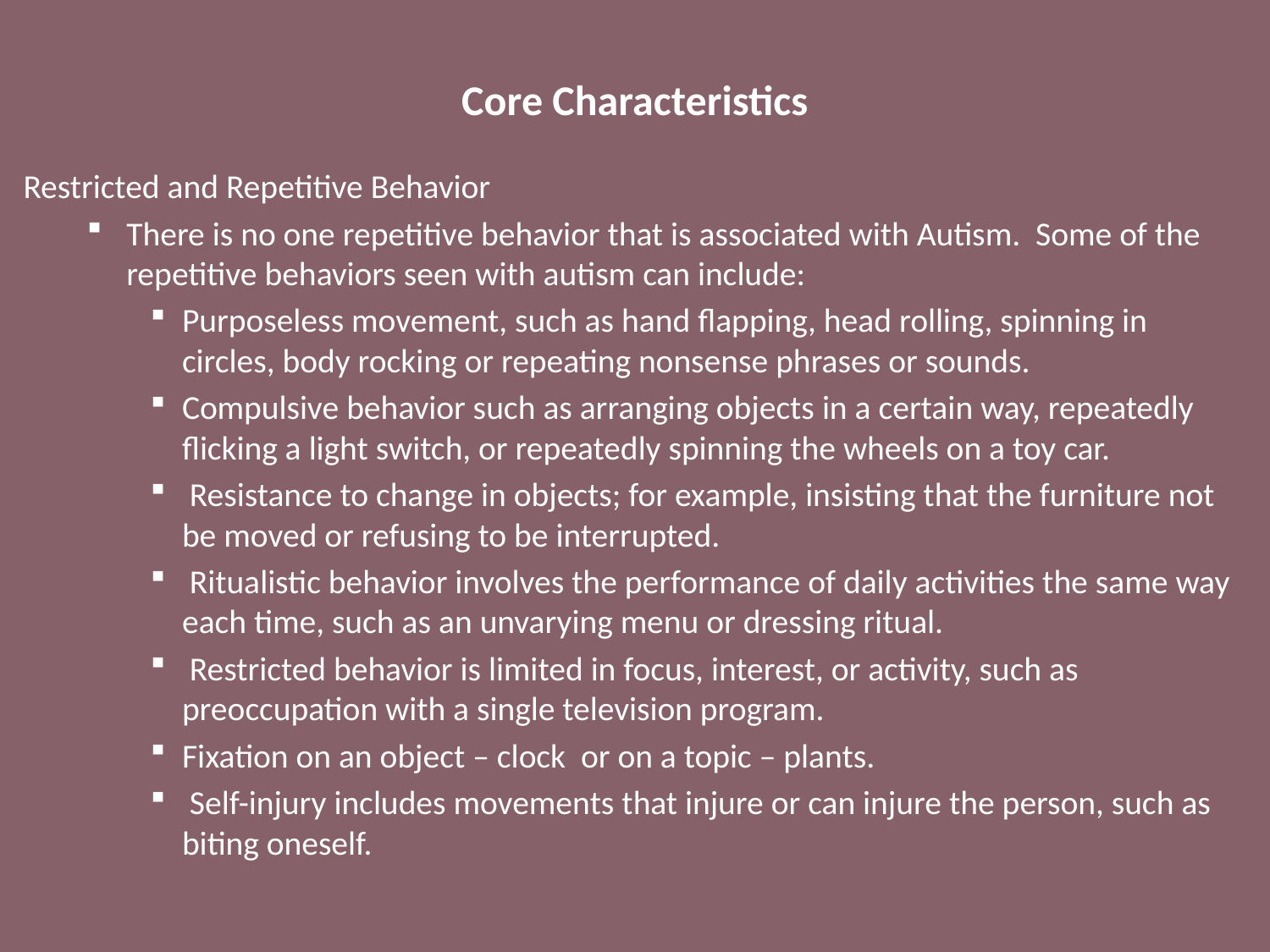

# Core Characteristics
Restricted and Repetitive Behavior
There is no one repetitive behavior that is associated with Autism.  Some of the repetitive behaviors seen with autism can include:
Purposeless movement, such as hand flapping, head rolling, spinning in circles, body rocking or repeating nonsense phrases or sounds.
Compulsive behavior such as arranging objects in a certain way, repeatedly flicking a light switch, or repeatedly spinning the wheels on a toy car.
 Resistance to change in objects; for example, insisting that the furniture not be moved or refusing to be interrupted.
 Ritualistic behavior involves the performance of daily activities the same way each time, such as an unvarying menu or dressing ritual.
 Restricted behavior is limited in focus, interest, or activity, such as preoccupation with a single television program.
Fixation on an object – clock  or on a topic – plants.
 Self-injury includes movements that injure or can injure the person, such as biting oneself.